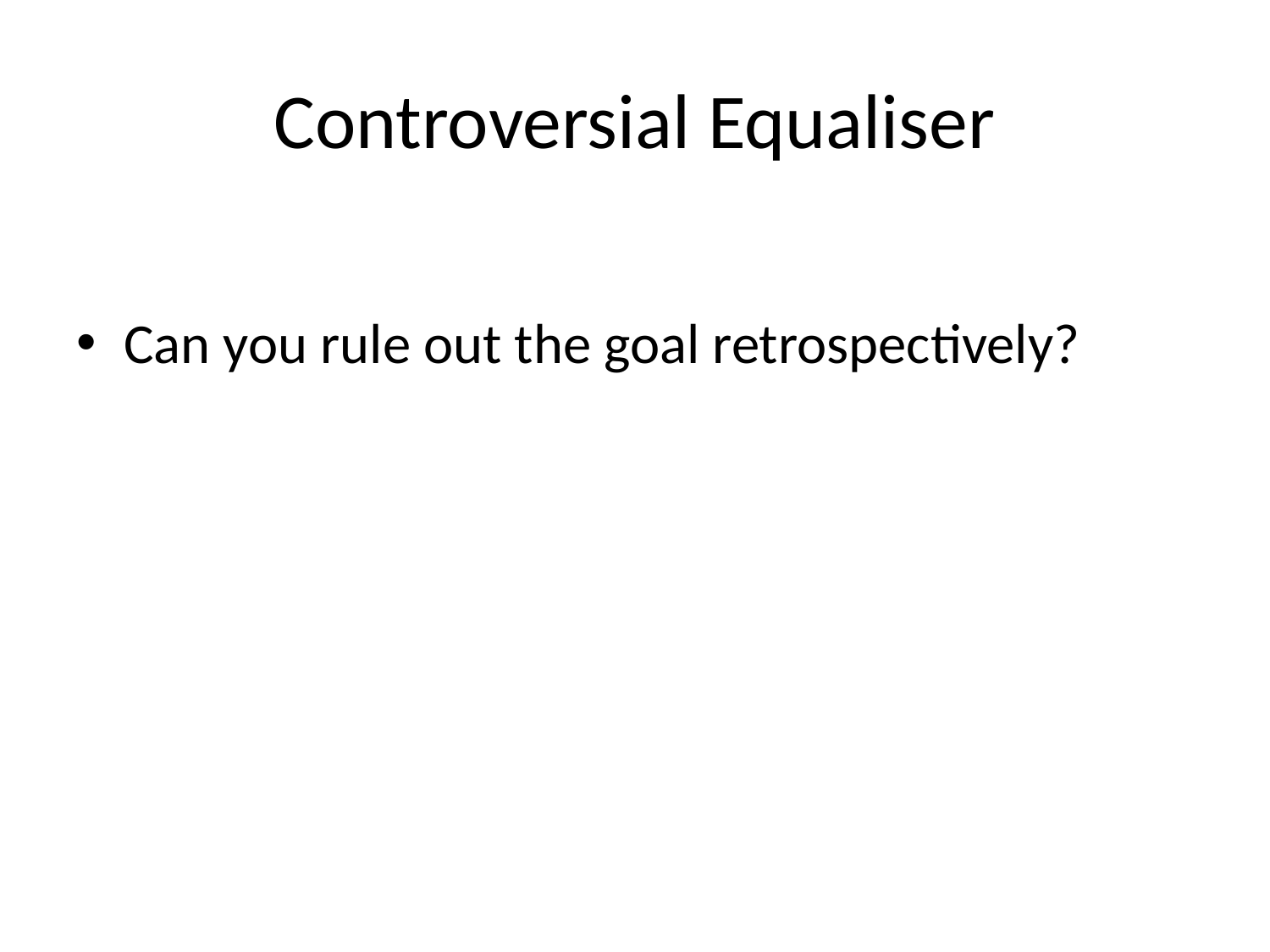

# Controversial Equaliser

Can you rule out the goal retrospectively?